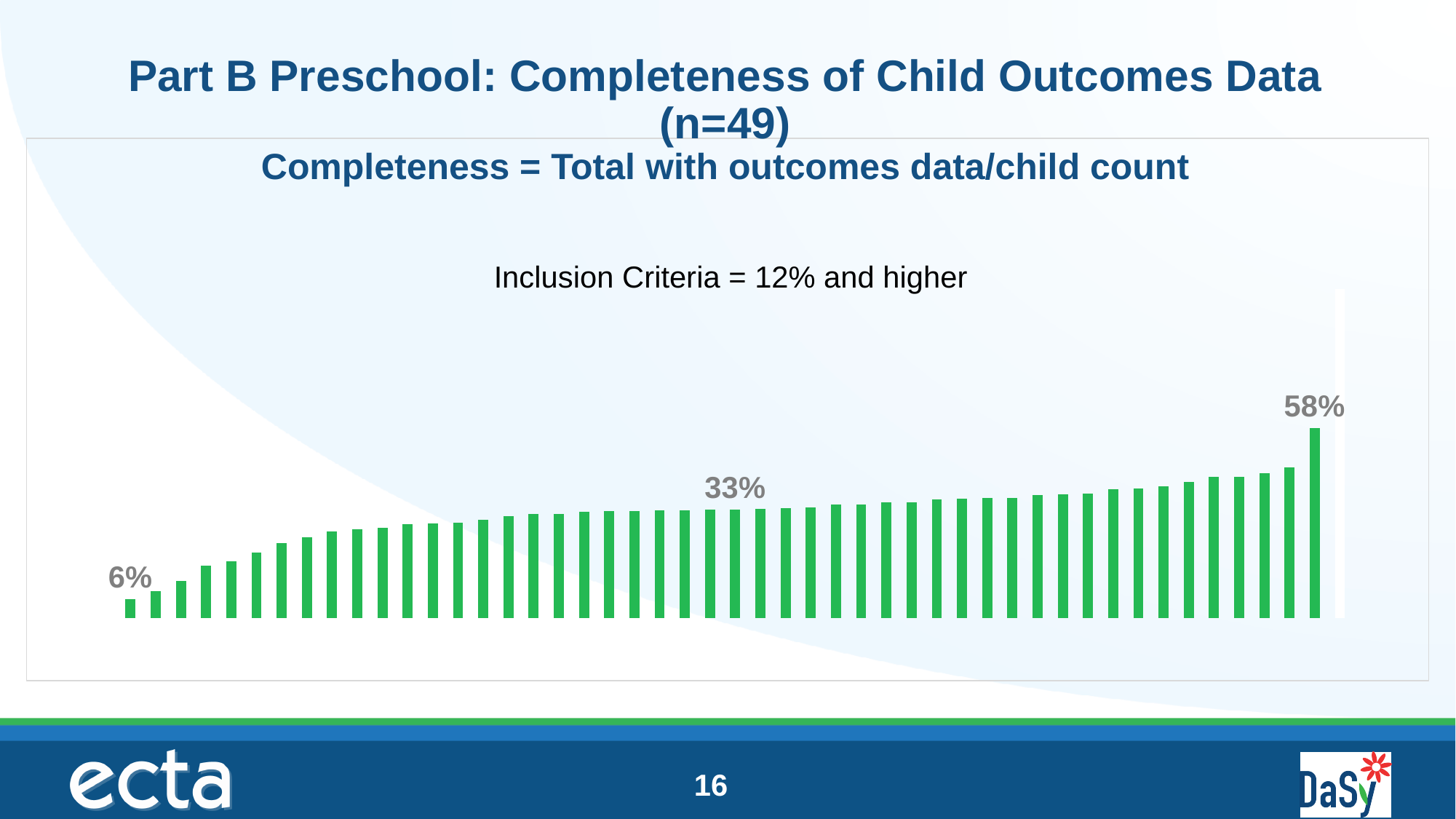

# Part B Preschool: Completeness of Child Outcomes Data (n=49) Completeness = Total with outcomes data/child count

### Chart

| Category |  |
|---|---|
Inclusion Criteria = 12% and higher
16